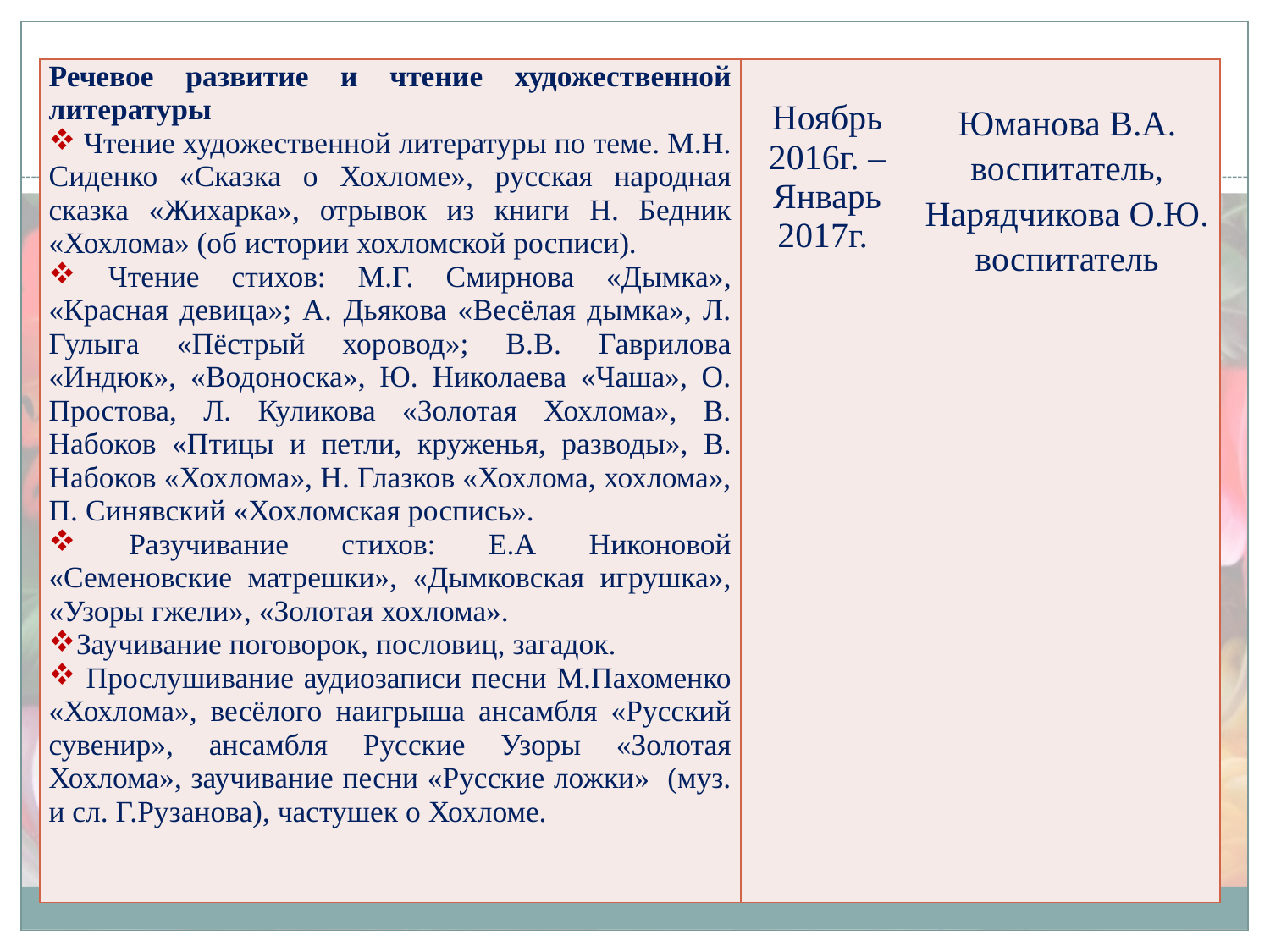

| Речевое развитие и чтение художественной литературы Чтение художественной литературы по теме. М.Н. Сиденко «Сказка о Хохломе», русская народная сказка «Жихарка», отрывок из книги Н. Бедник «Хохлома» (об истории хохломской росписи). Чтение стихов: М.Г. Смирнова «Дымка», «Красная девица»; А. Дьякова «Весёлая дымка», Л. Гулыга «Пёстрый хоровод»; В.В. Гаврилова «Индюк», «Водоноска», Ю. Николаева «Чаша», О. Простова, Л. Куликова «Золотая Хохлома», В. Набоков «Птицы и петли, круженья, разводы», В. Набоков «Хохлома», Н. Глазков «Хохлома, хохлома», П. Синявский «Хохломская роспись». Разучивание стихов: Е.А Никоновой «Семеновские матрешки», «Дымковская игрушка», «Узоры гжели», «Золотая хохлома». Заучивание поговорок, пословиц, загадок. Прослушивание аудиозаписи песни М.Пахоменко «Хохлома», весёлого наигрыша ансамбля «Русский сувенир», ансамбля Русские Узоры «Золотая Хохлома», заучивание песни «Русские ложки» (муз. и сл. Г.Рузанова), частушек о Хохломе. | Ноябрь 2016г. – Январь 2017г. | Юманова В.А. воспитатель, Нарядчикова О.Ю. воспитатель |
| --- | --- | --- |
11